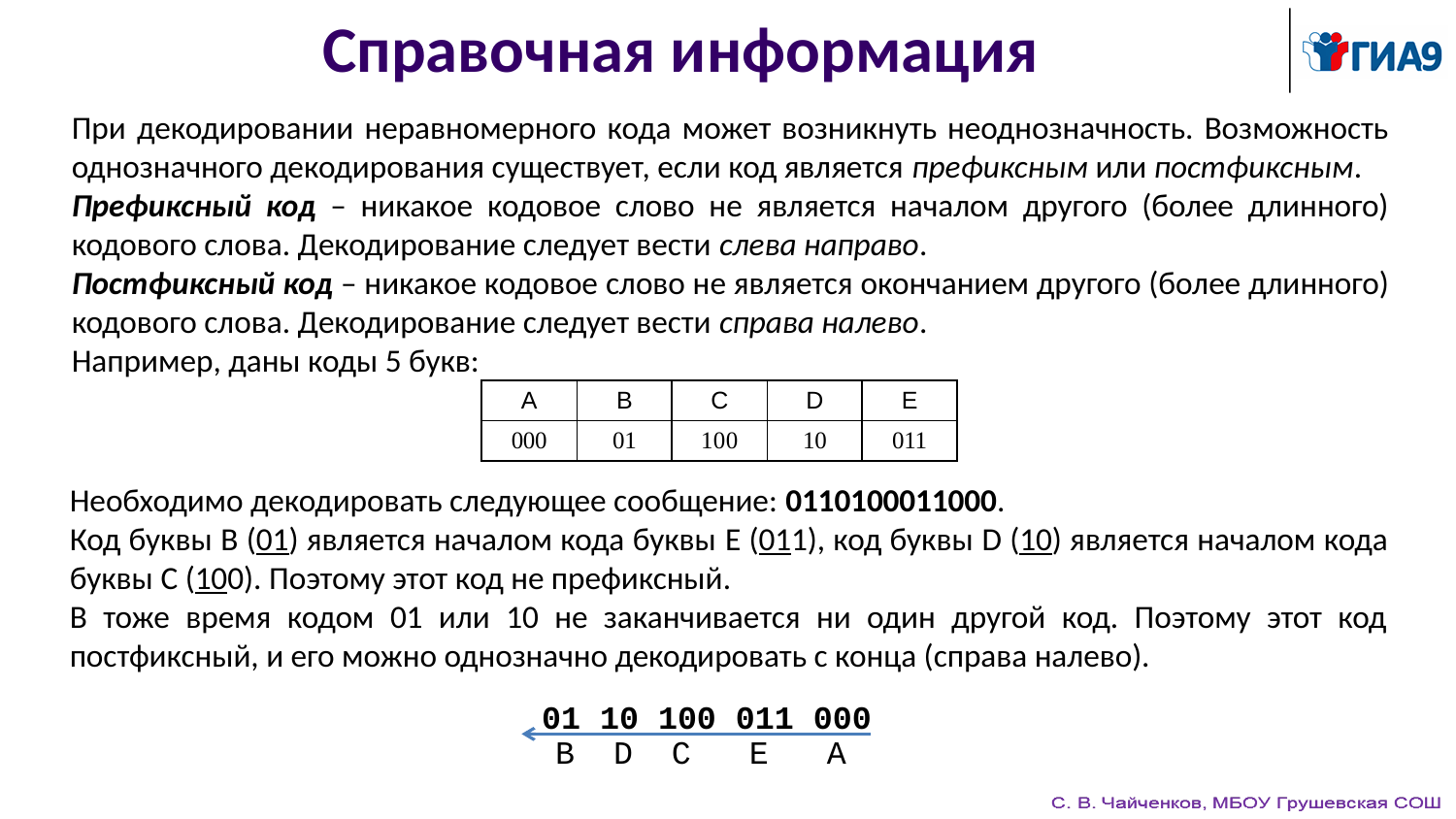

# Справочная информация
При декодировании неравномерного кода может возникнуть неоднозначность. Возможность однозначного декодирования существует, если код является префиксным или постфиксным.
Префиксный код – никакое кодовое слово не является началом другого (более длинного) кодового слова. Декодирование следует вести слева направо.
Постфиксный код – никакое кодовое слово не является окончанием другого (более длинного) кодового слова. Декодирование следует вести справа налево.
Например, даны коды 5 букв:
| A | B | C | D | E |
| --- | --- | --- | --- | --- |
| 000 | 01 | 100 | 10 | 011 |
Необходимо декодировать следующее сообщение: 0110100011000.
Код буквы B (01) является началом кода буквы E (011), код буквы D (10) является началом кода буквы C (100). Поэтому этот код не префиксный.
В тоже время кодом 01 или 10 не заканчивается ни один другой код. Поэтому этот код постфиксный, и его можно однозначно декодировать с конца (справа налево).
01 10 100 011 000
 B  D  C   E   A